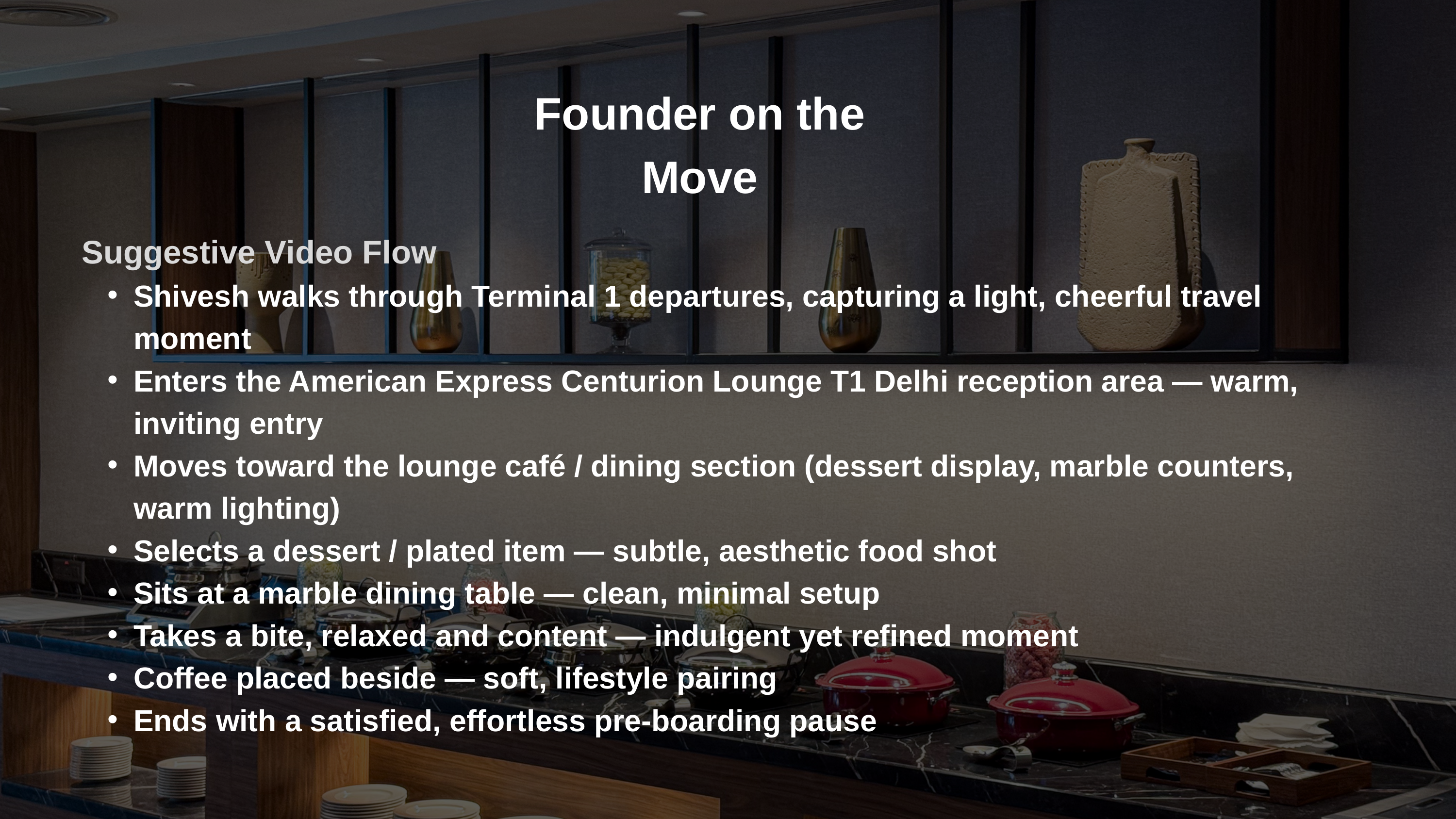

Founder on the Move
Suggestive Video Flow
Shivesh walks through Terminal 1 departures, capturing a light, cheerful travel moment
Enters the American Express Centurion Lounge T1 Delhi reception area — warm, inviting entry
Moves toward the lounge café / dining section (dessert display, marble counters, warm lighting)
Selects a dessert / plated item — subtle, aesthetic food shot
Sits at a marble dining table — clean, minimal setup
Takes a bite, relaxed and content — indulgent yet refined moment
Coffee placed beside — soft, lifestyle pairing
Ends with a satisfied, effortless pre-boarding pause